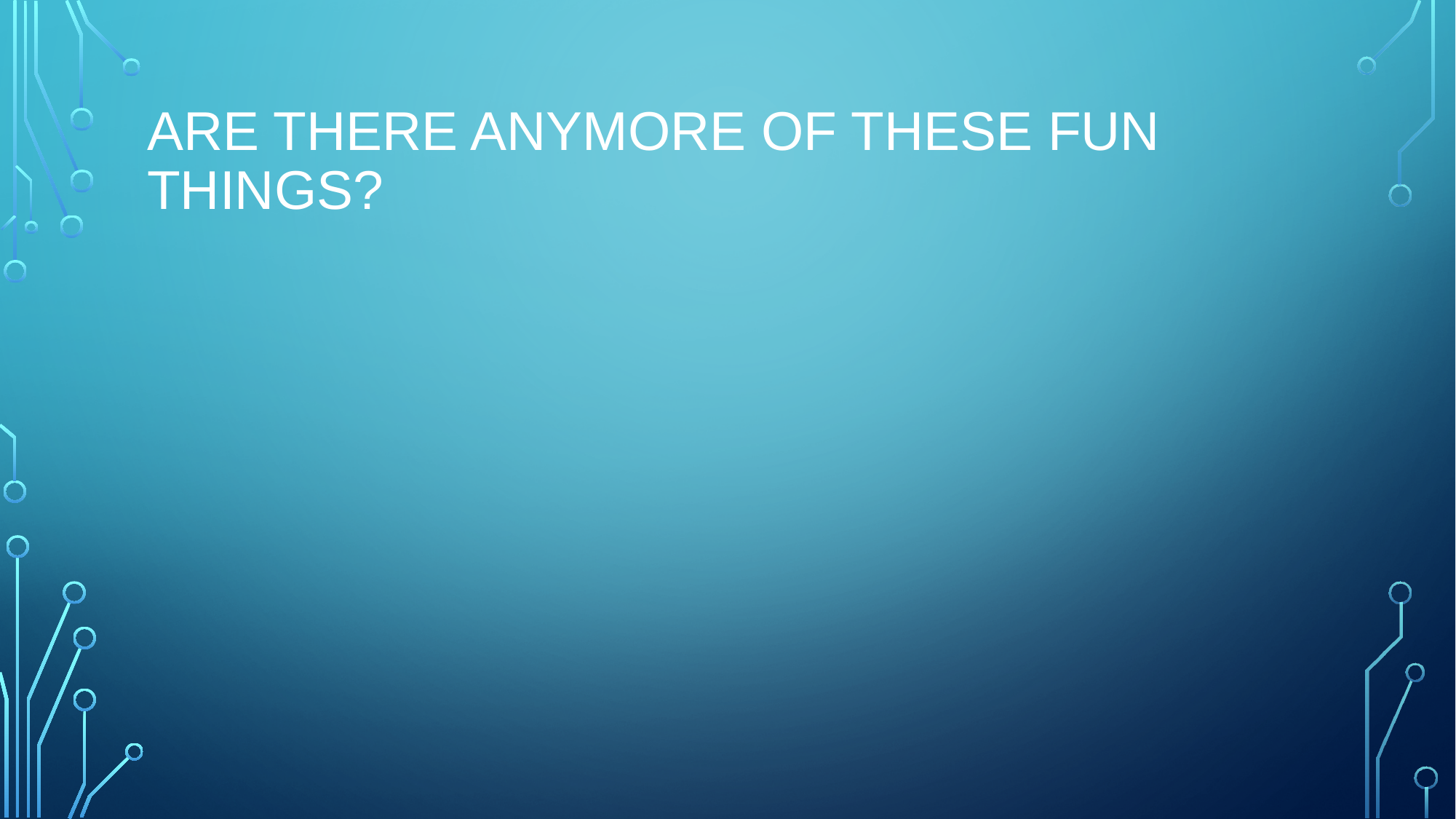

# Are there anymore of these fun things?